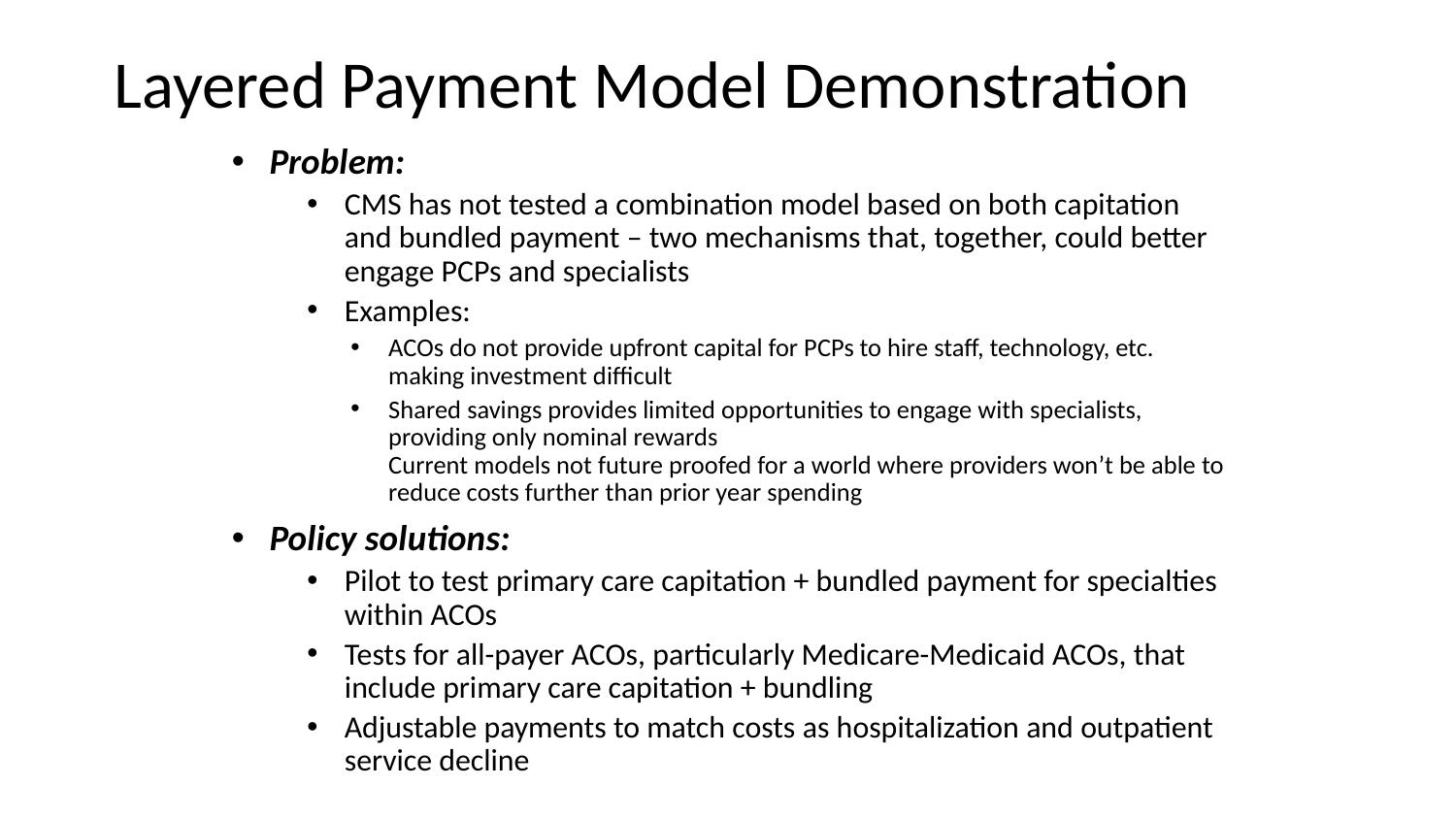

# Layered Payment Model Demonstration
Problem:
CMS has not tested a combination model based on both capitation and bundled payment – two mechanisms that, together, could better engage PCPs and specialists
Examples:
ACOs do not provide upfront capital for PCPs to hire staff, technology, etc. making investment difficult
Shared savings provides limited opportunities to engage with specialists, providing only nominal rewards
Current models not future proofed for a world where providers won’t be able to reduce costs further than prior year spending
Policy solutions:
Pilot to test primary care capitation + bundled payment for specialties within ACOs
Tests for all-payer ACOs, particularly Medicare-Medicaid ACOs, that include primary care capitation + bundling
Adjustable payments to match costs as hospitalization and outpatient service decline